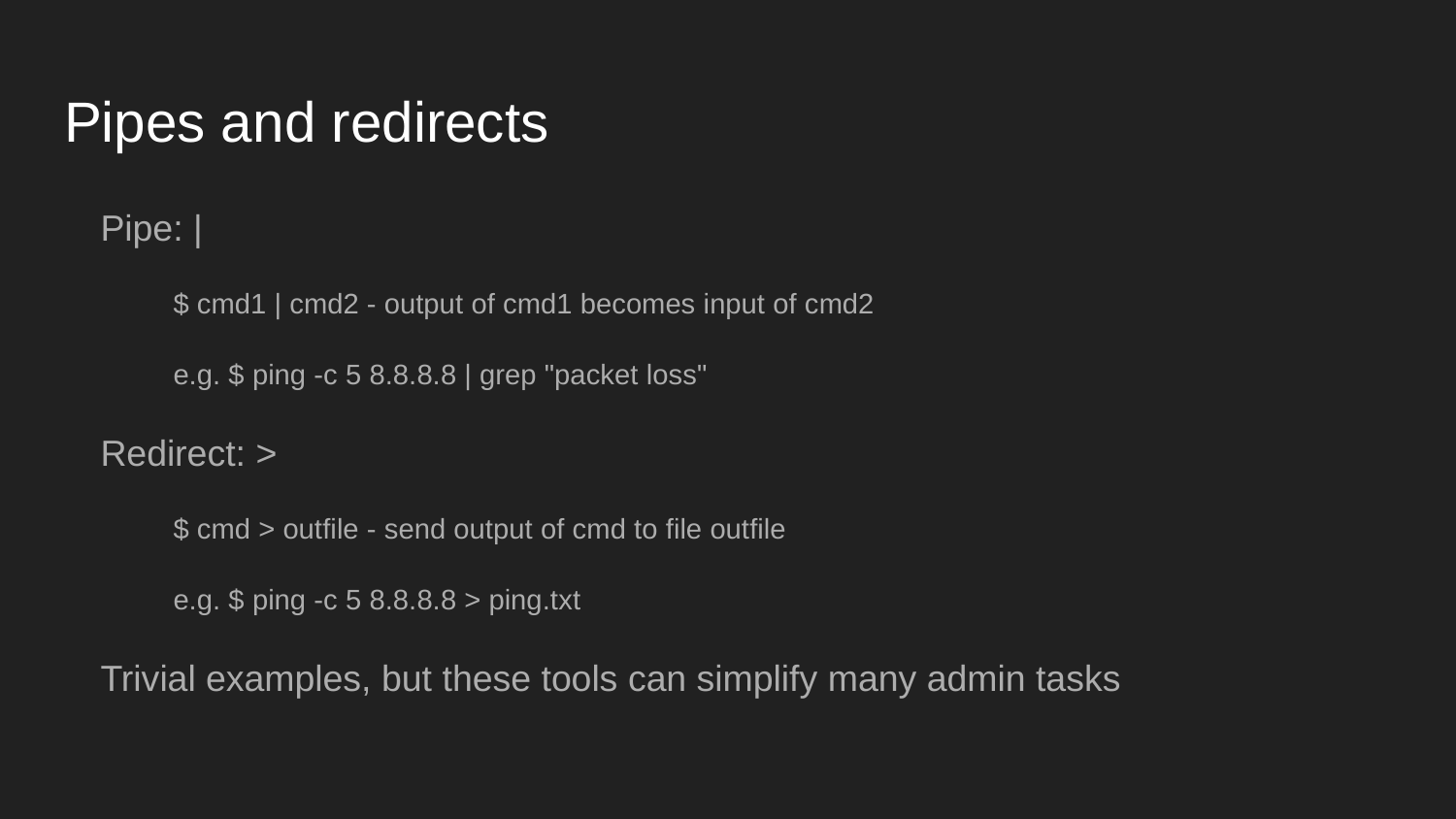

# Pipes and redirects
Pipe: |
$ cmd1 | cmd2 - output of cmd1 becomes input of cmd2
e.g. $ ping -c 5 8.8.8.8 | grep "packet loss"
Redirect: >
$ cmd > outfile - send output of cmd to file outfile
e.g. $ ping -c 5 8.8.8.8 > ping.txt
Trivial examples, but these tools can simplify many admin tasks